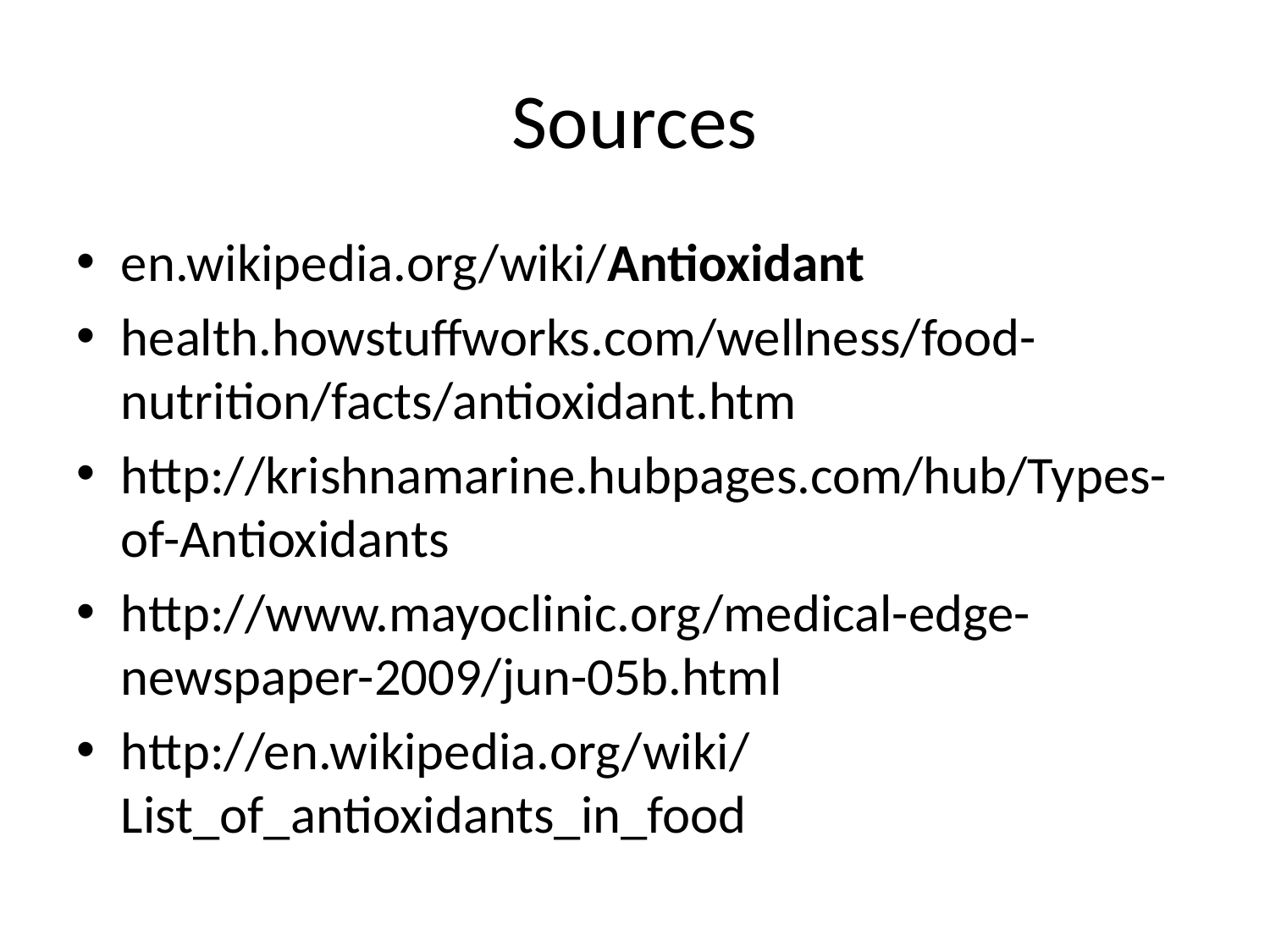

# Sources
en.wikipedia.org/wiki/Antioxidant
health.howstuffworks.com/wellness/food-nutrition/facts/antioxidant.htm
http://krishnamarine.hubpages.com/hub/Types-of-Antioxidants
http://www.mayoclinic.org/medical-edge-newspaper-2009/jun-05b.html
http://en.wikipedia.org/wiki/List_of_antioxidants_in_food